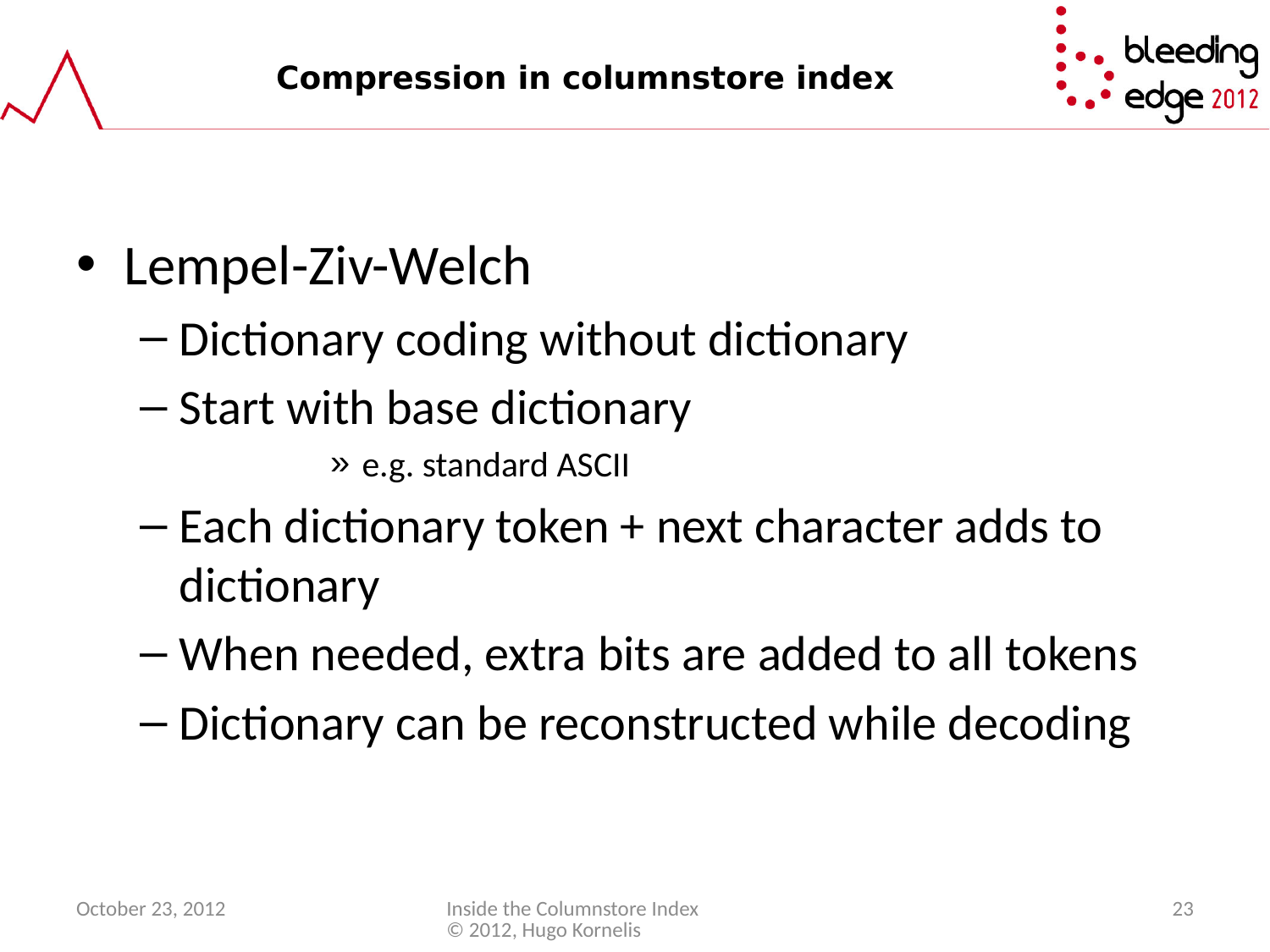

# Compression in columnstore index
Lempel-Ziv-Welch
Dictionary coding without dictionary
Start with base dictionary
e.g. standard ASCII
Each dictionary token + next character adds to dictionary
When needed, extra bits are added to all tokens
Dictionary can be reconstructed while decoding
October 23, 2012
Inside the Columnstore Index                       © 2012, Hugo Kornelis
23